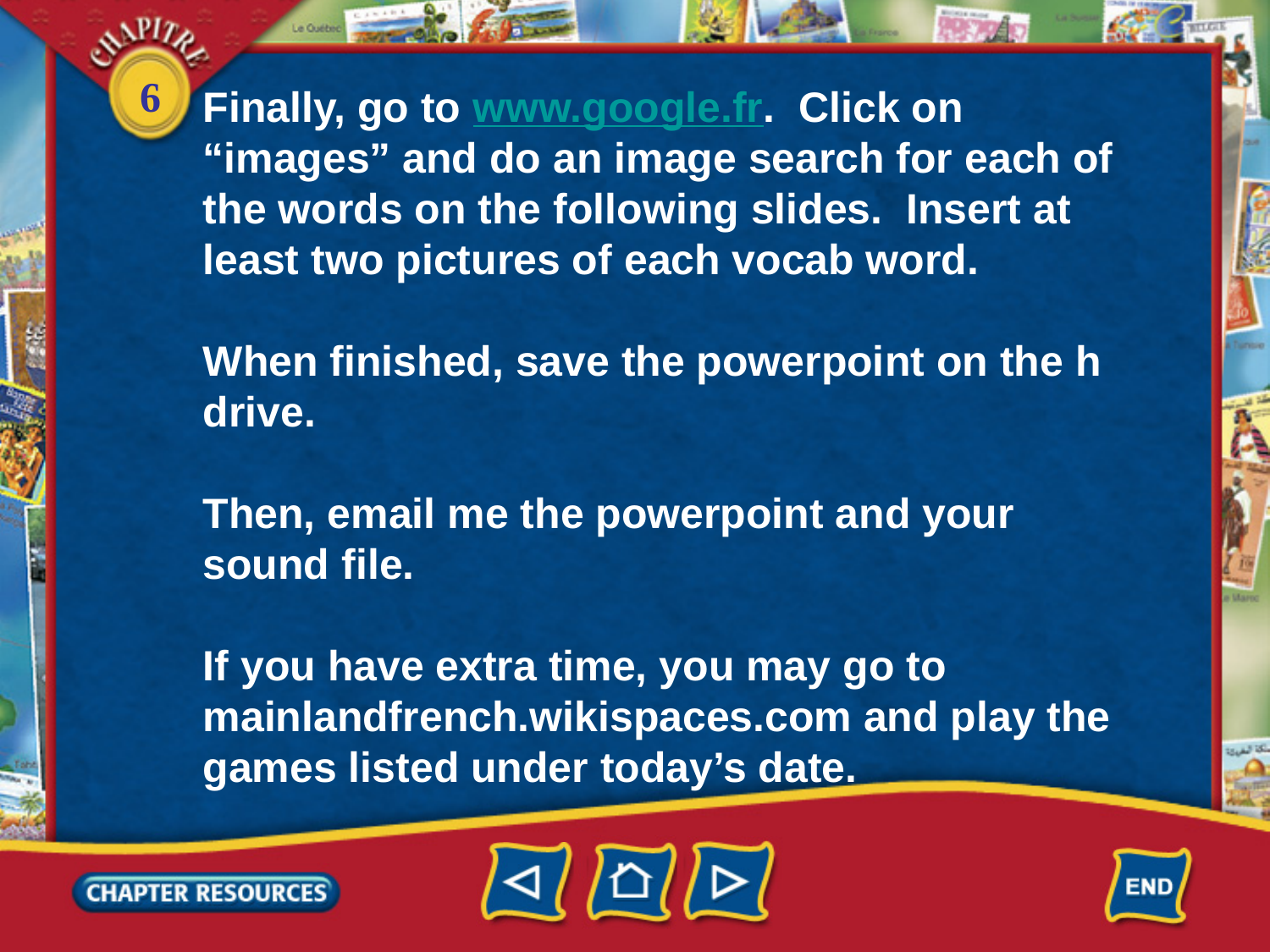

Finally, go to www.google.fr.  Click on “images” and do an image search for each of the words on the following slides.  Insert at least two pictures of each vocab word.

When finished, save the powerpoint on the h drive.

Then, email me the powerpoint and your sound file.

If you have extra time, you may go to mainlandfrench.wikispaces.com and play the games listed under today’s date.